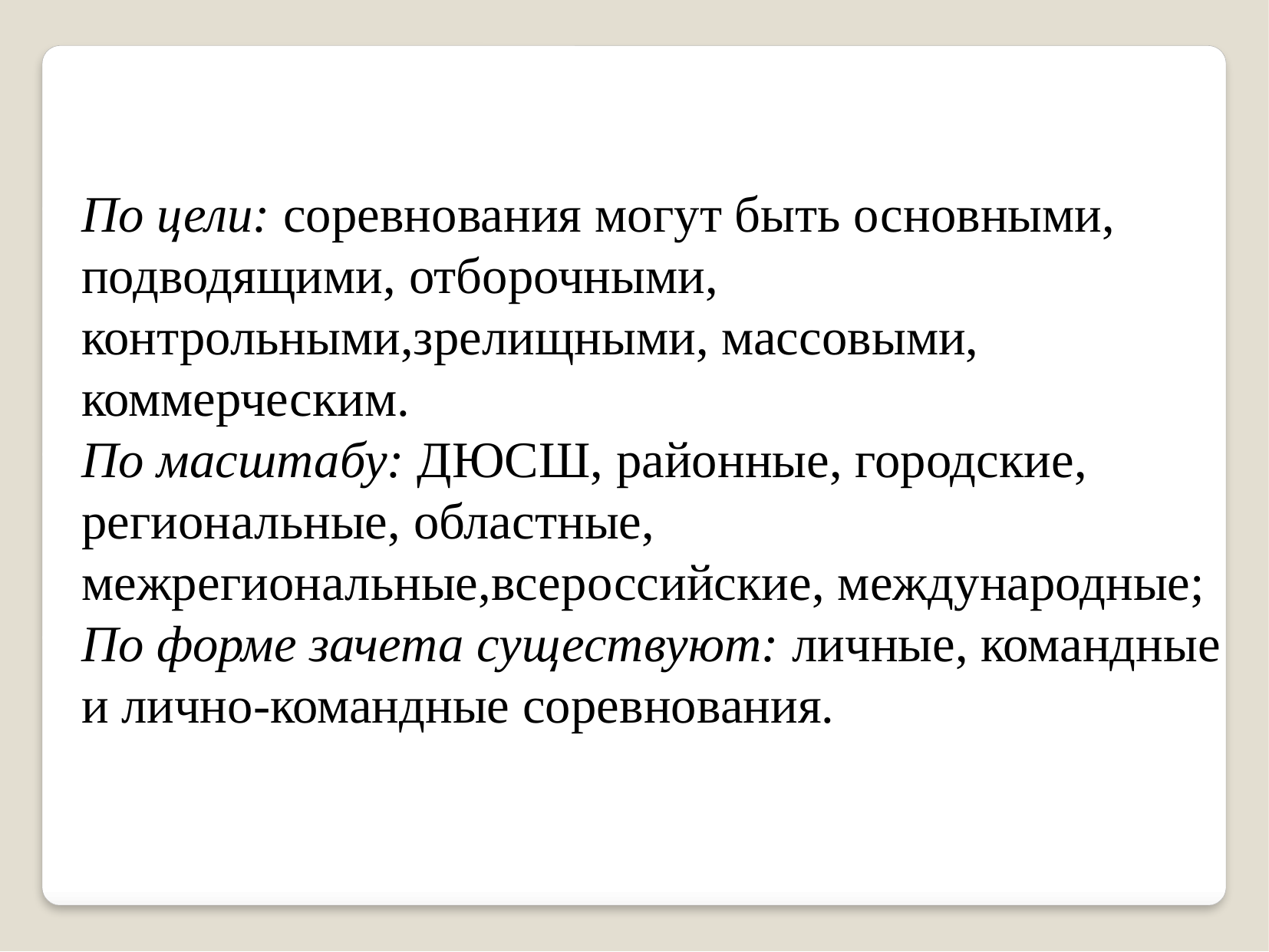

По цели: соревнования могут быть основными, подводящими, отборочными, контрольными,зрелищными, массовыми, коммерческим.
По масштабу: ДЮСШ, районные, городские,  региональные, областные, межрегиональные,всероссийские, международные;
По форме зачета существуют: личные, командные и лично-командные соревнования.